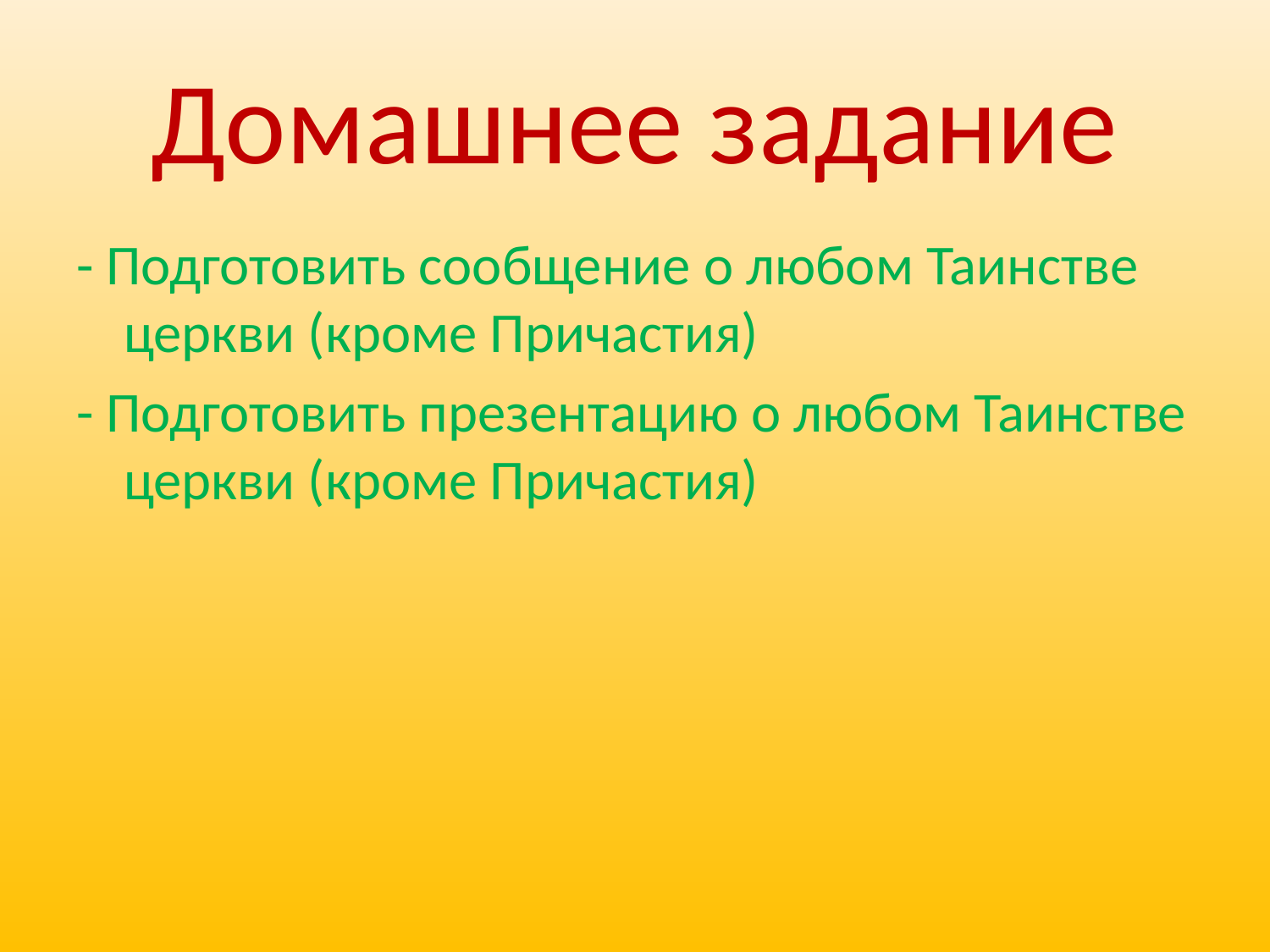

# Домашнее задание
- Подготовить сообщение о любом Таинстве церкви (кроме Причастия)
- Подготовить презентацию о любом Таинстве церкви (кроме Причастия)